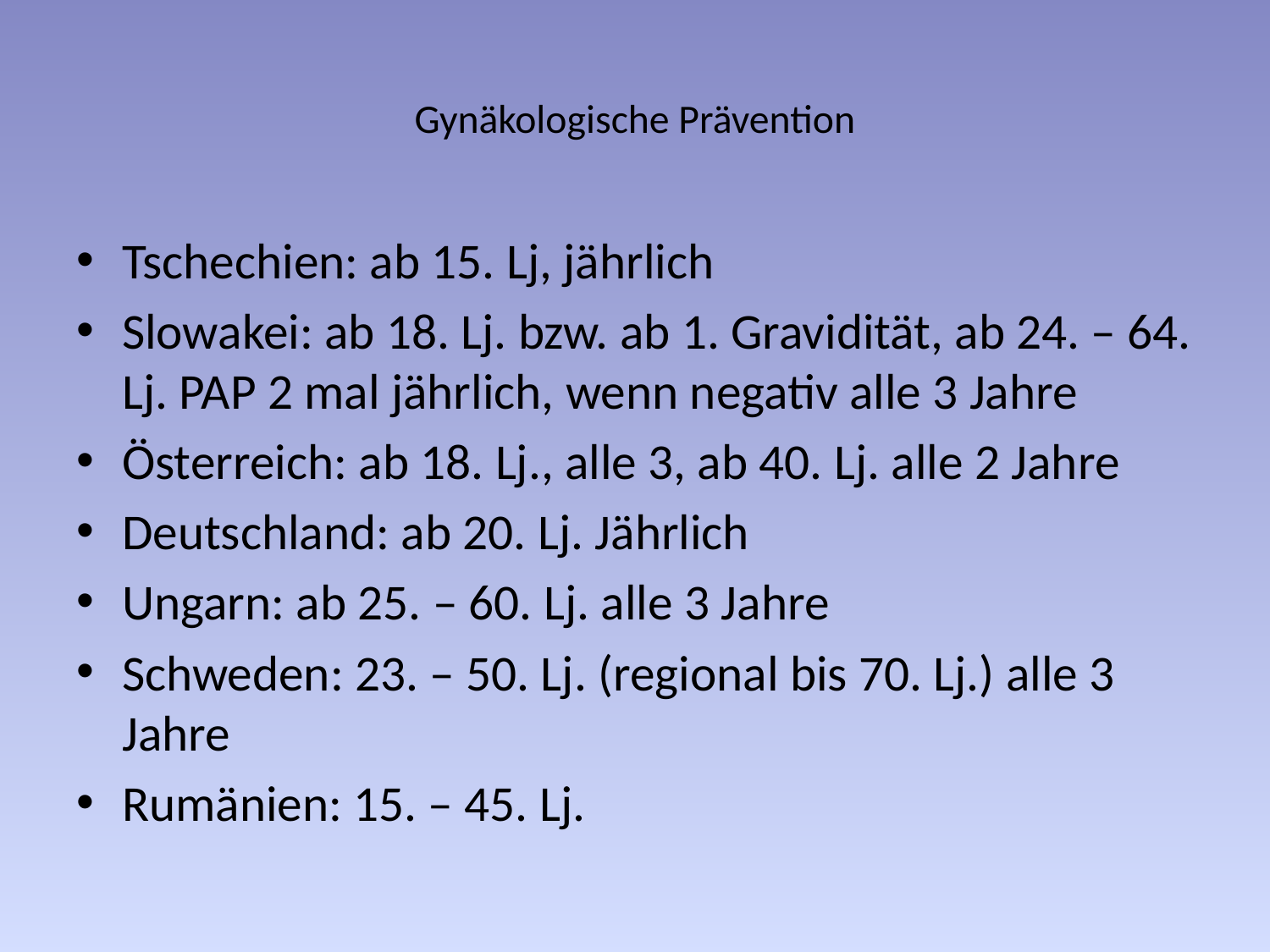

# Gynäkologische Prävention
Tschechien: ab 15. Lj, jährlich
Slowakei: ab 18. Lj. bzw. ab 1. Gravidität, ab 24. – 64. Lj. PAP 2 mal jährlich, wenn negativ alle 3 Jahre
Österreich: ab 18. Lj., alle 3, ab 40. Lj. alle 2 Jahre
Deutschland: ab 20. Lj. Jährlich
Ungarn: ab 25. – 60. Lj. alle 3 Jahre
Schweden: 23. – 50. Lj. (regional bis 70. Lj.) alle 3 Jahre
Rumänien: 15. – 45. Lj.